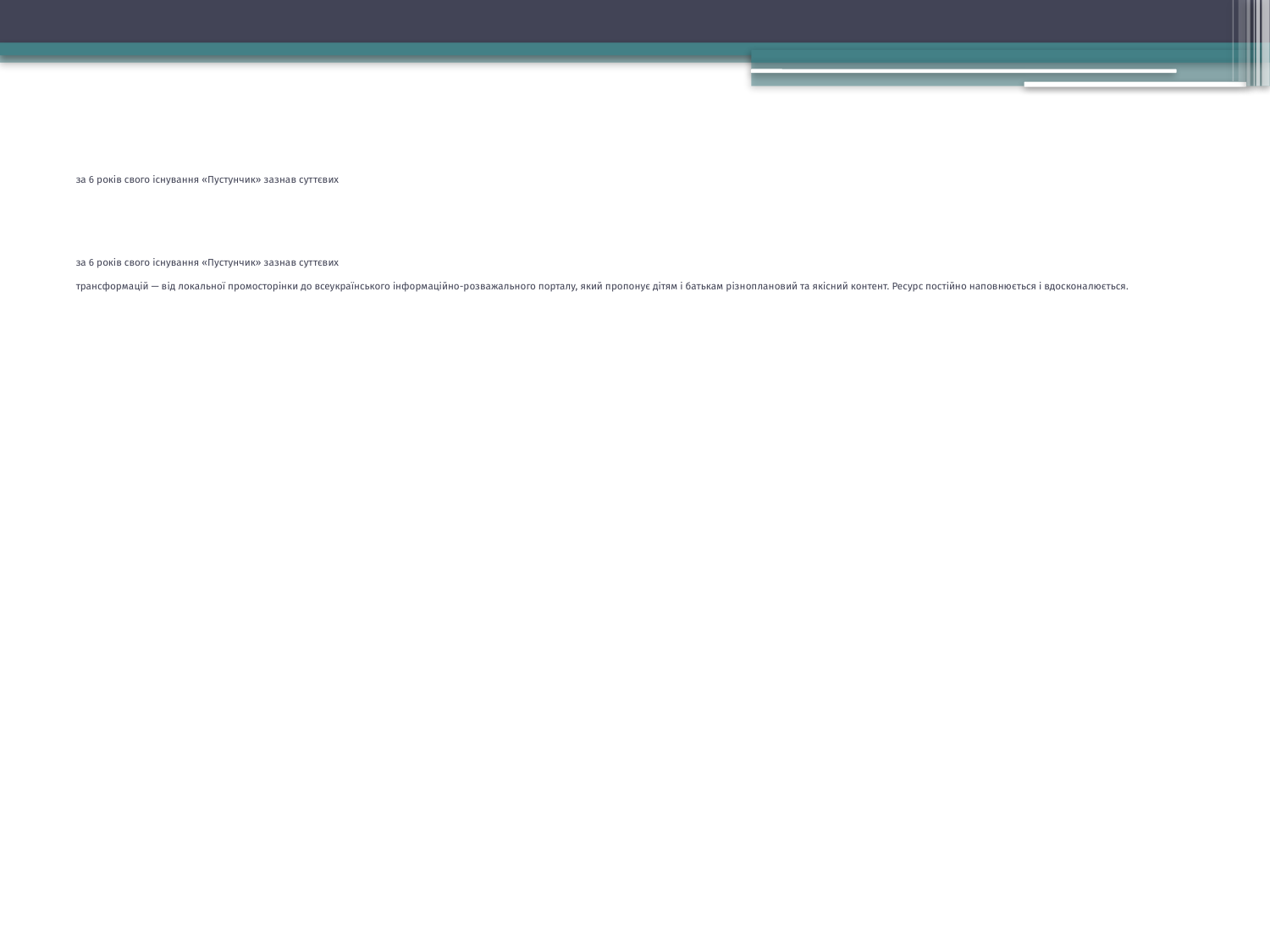

# за 6 років свого існування «Пустунчик» зазнав суттєвих за 6 років свого існування «Пустунчик» зазнав суттєвих трансформацій — від локальної промосторінки до всеукраїнського інформаційно-розважального порталу, який пропонує дітям і батькам різноплановий та якісний контент. Ресурс постійно наповнюється і вдосконалюється.